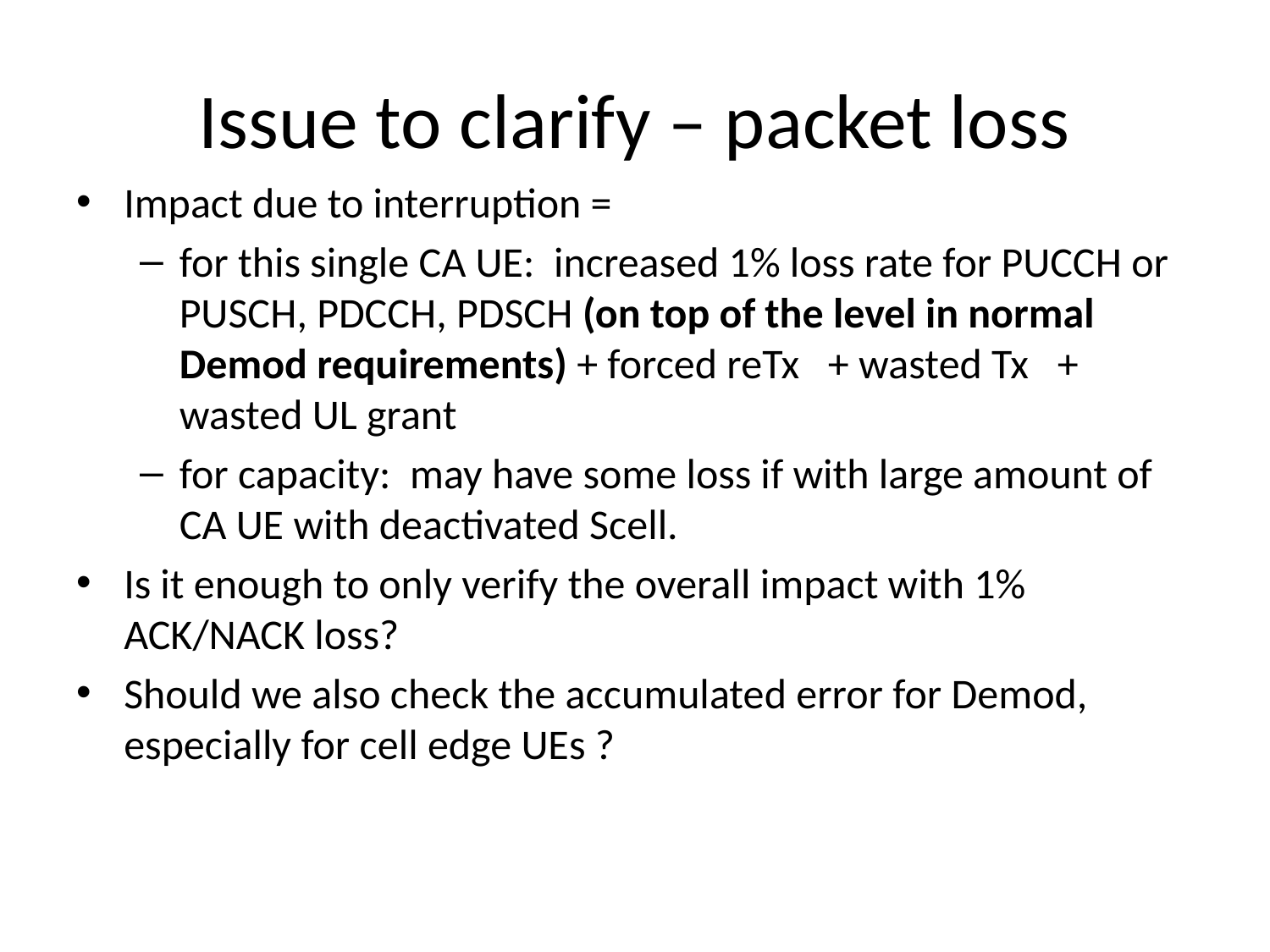

# Issue to clarify – packet loss
Impact due to interruption =
for this single CA UE:  increased 1% loss rate for PUCCH or PUSCH, PDCCH, PDSCH (on top of the level in normal Demod requirements) + forced reTx   + wasted Tx   + wasted UL grant
for capacity:  may have some loss if with large amount of CA UE with deactivated Scell.
Is it enough to only verify the overall impact with 1% ACK/NACK loss?
Should we also check the accumulated error for Demod, especially for cell edge UEs ?